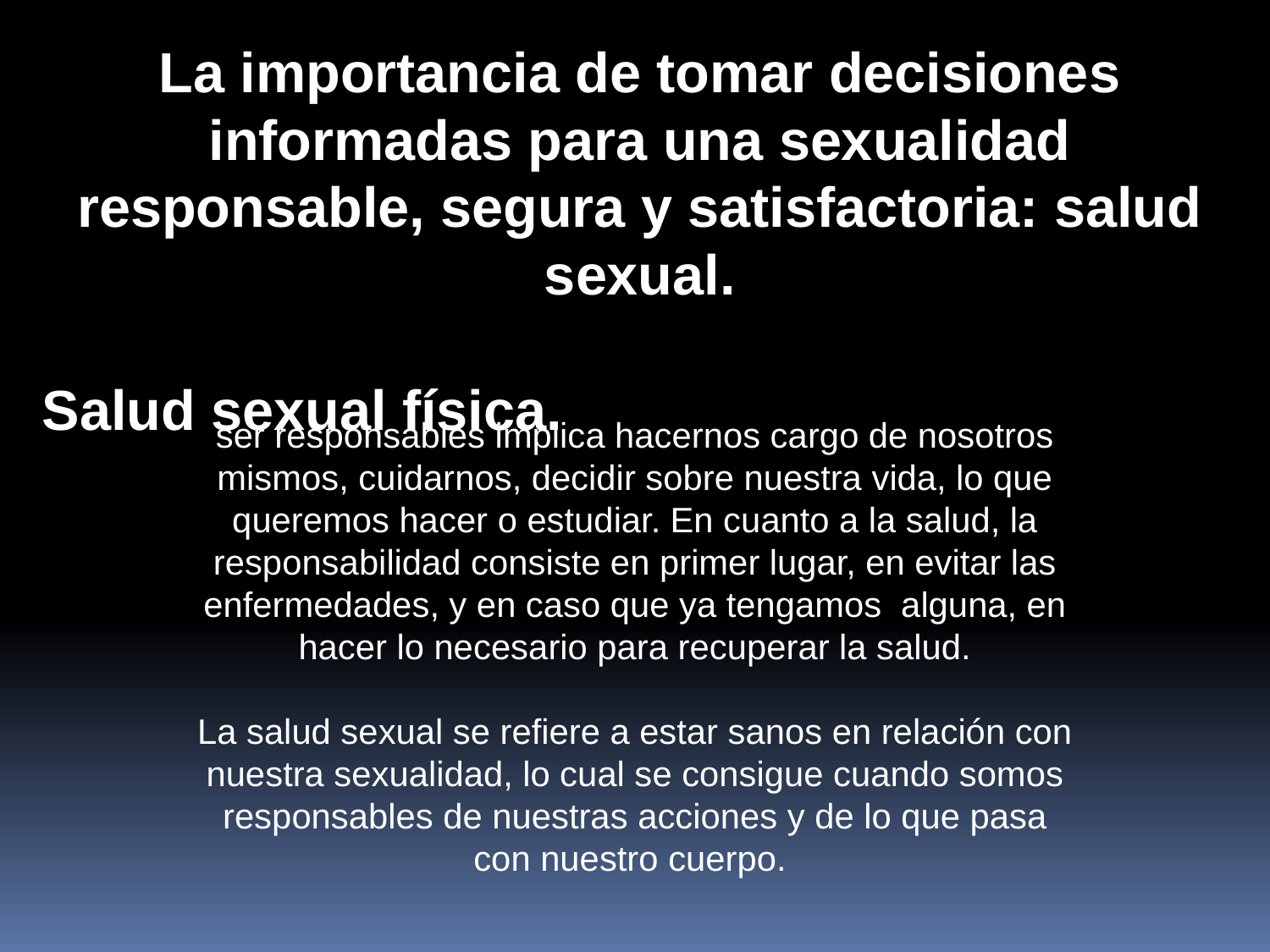

La importancia de tomar decisiones informadas para una sexualidad responsable, segura y satisfactoria: salud sexual.

Salud sexual física.
ser responsables implica hacernos cargo de nosotros mismos, cuidarnos, decidir sobre nuestra vida, lo que queremos hacer o estudiar. En cuanto a la salud, la responsabilidad consiste en primer lugar, en evitar las enfermedades, y en caso que ya tengamos  alguna, en hacer lo necesario para recuperar la salud.

La salud sexual se refiere a estar sanos en relación con nuestra sexualidad, lo cual se consigue cuando somos responsables de nuestras acciones y de lo que pasa con nuestro cuerpo.